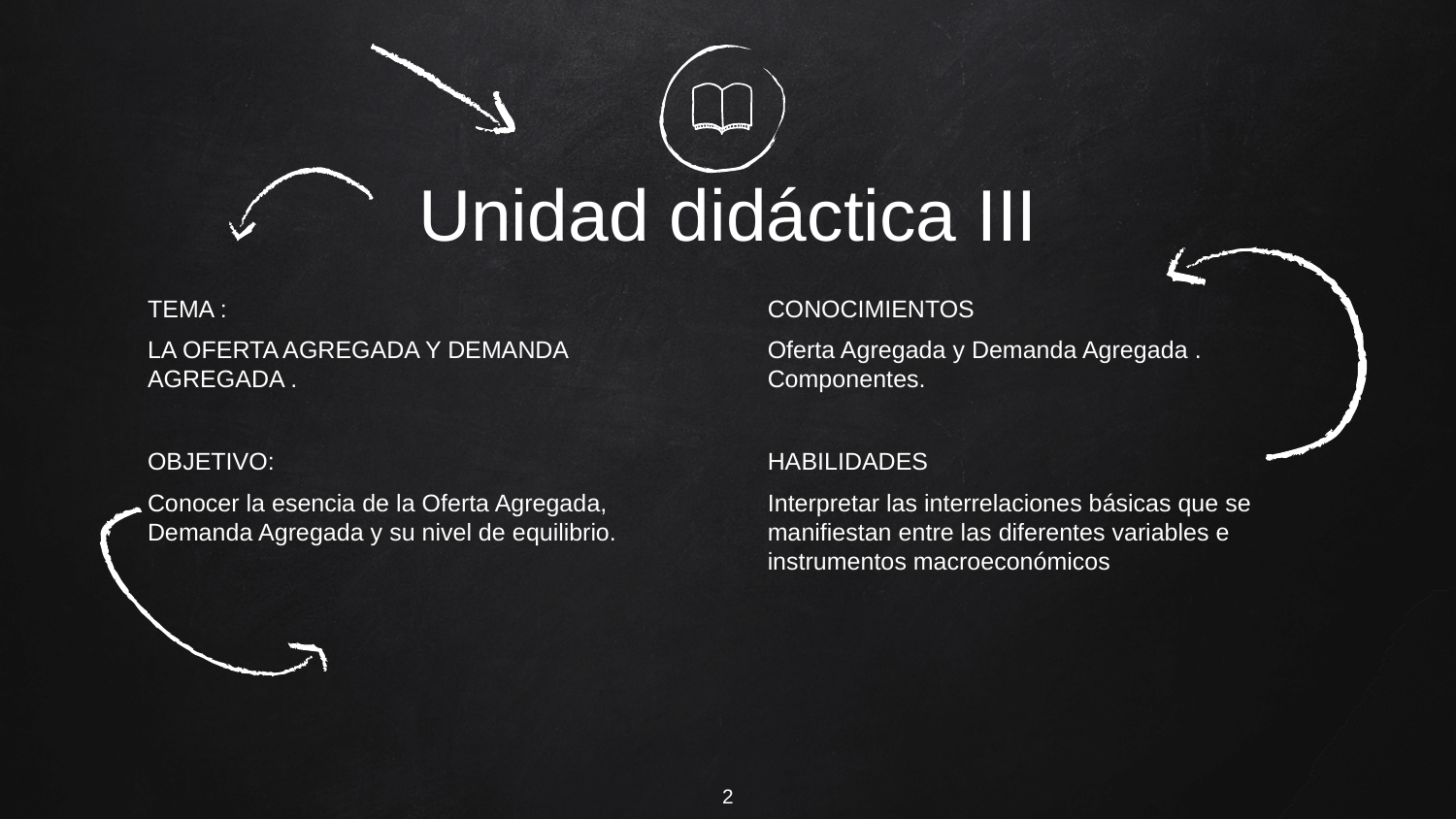

# Unidad didáctica III

TEMA :
LA OFERTA AGREGADA Y DEMANDA AGREGADA .

OBJETIVO:
Conocer la esencia de la Oferta Agregada, Demanda Agregada y su nivel de equilibrio.
CONOCIMIENTOS
Oferta Agregada y Demanda Agregada . Componentes.

HABILIDADES
Interpretar las interrelaciones básicas que se manifiestan entre las diferentes variables e instrumentos macroeconómicos

2